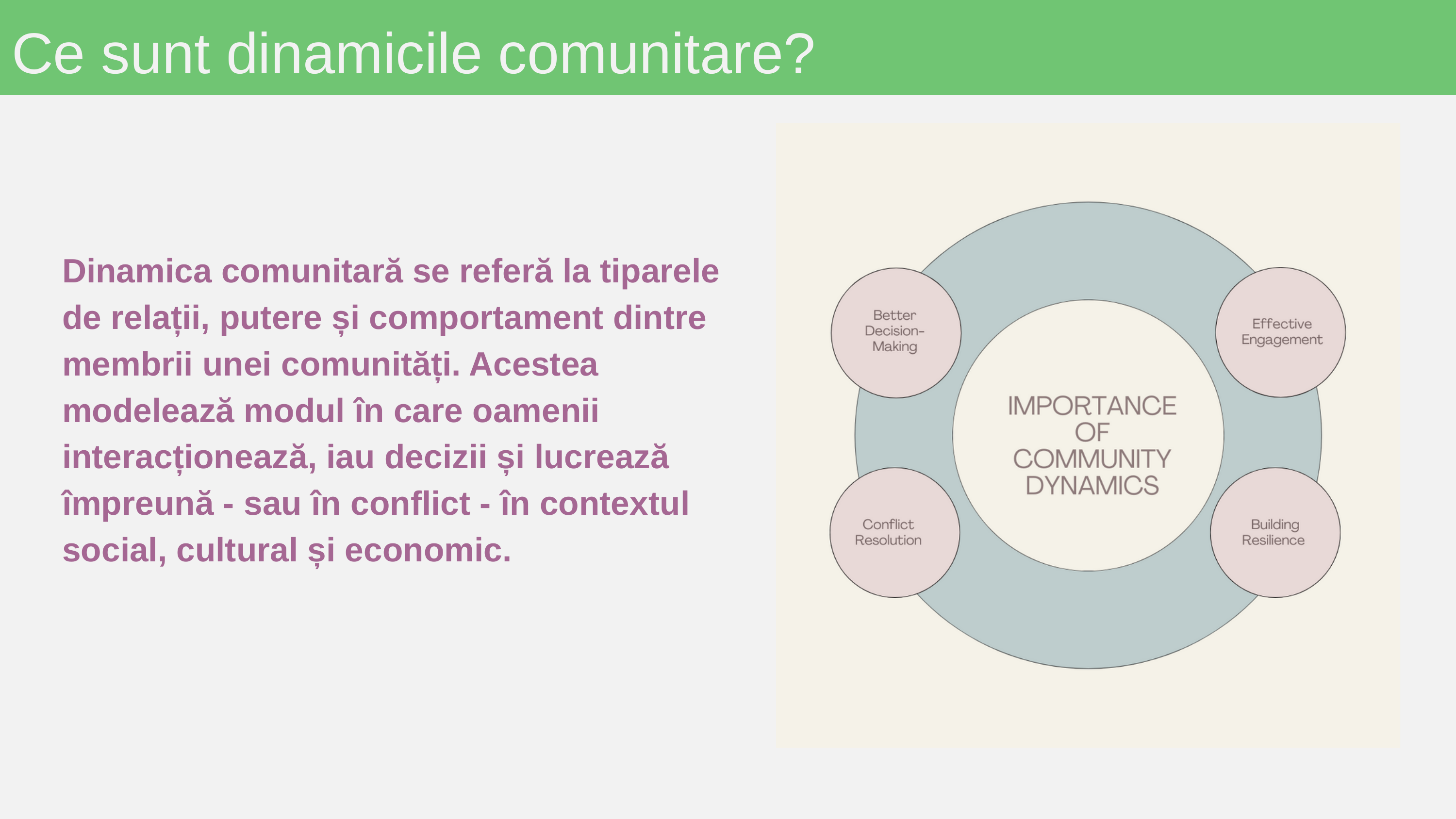

Ce sunt dinamicile comunitare?

Dinamica comunitară se referă la tiparele de relații, putere și comportament dintre membrii unei comunități. Acestea modelează modul în care oamenii interacționează, iau decizii și lucrează împreună - sau în conflict - în contextul social, cultural și economic.